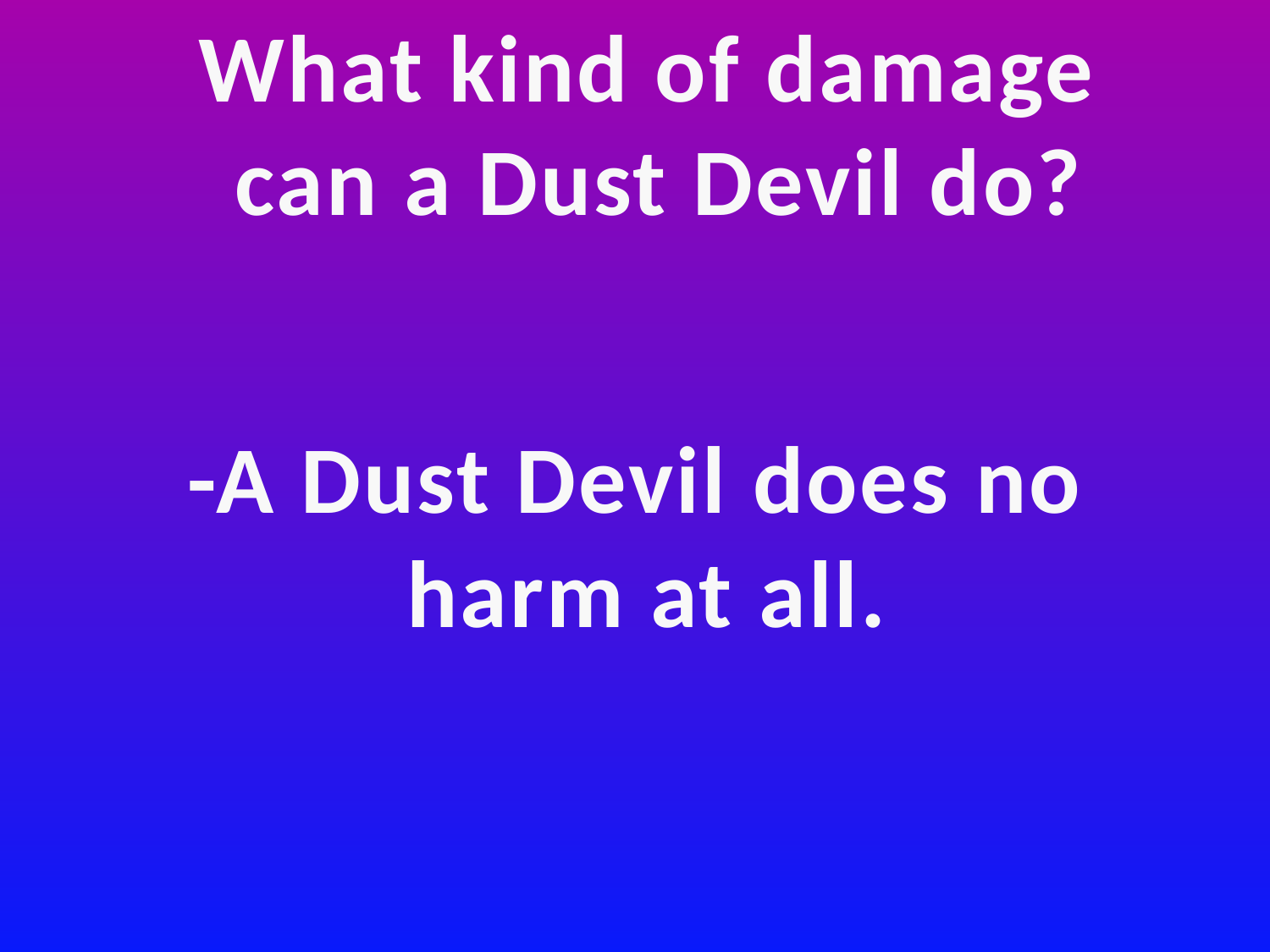

What kind of damage
can a Dust Devil do?
-A Dust Devil does no
 harm at all.